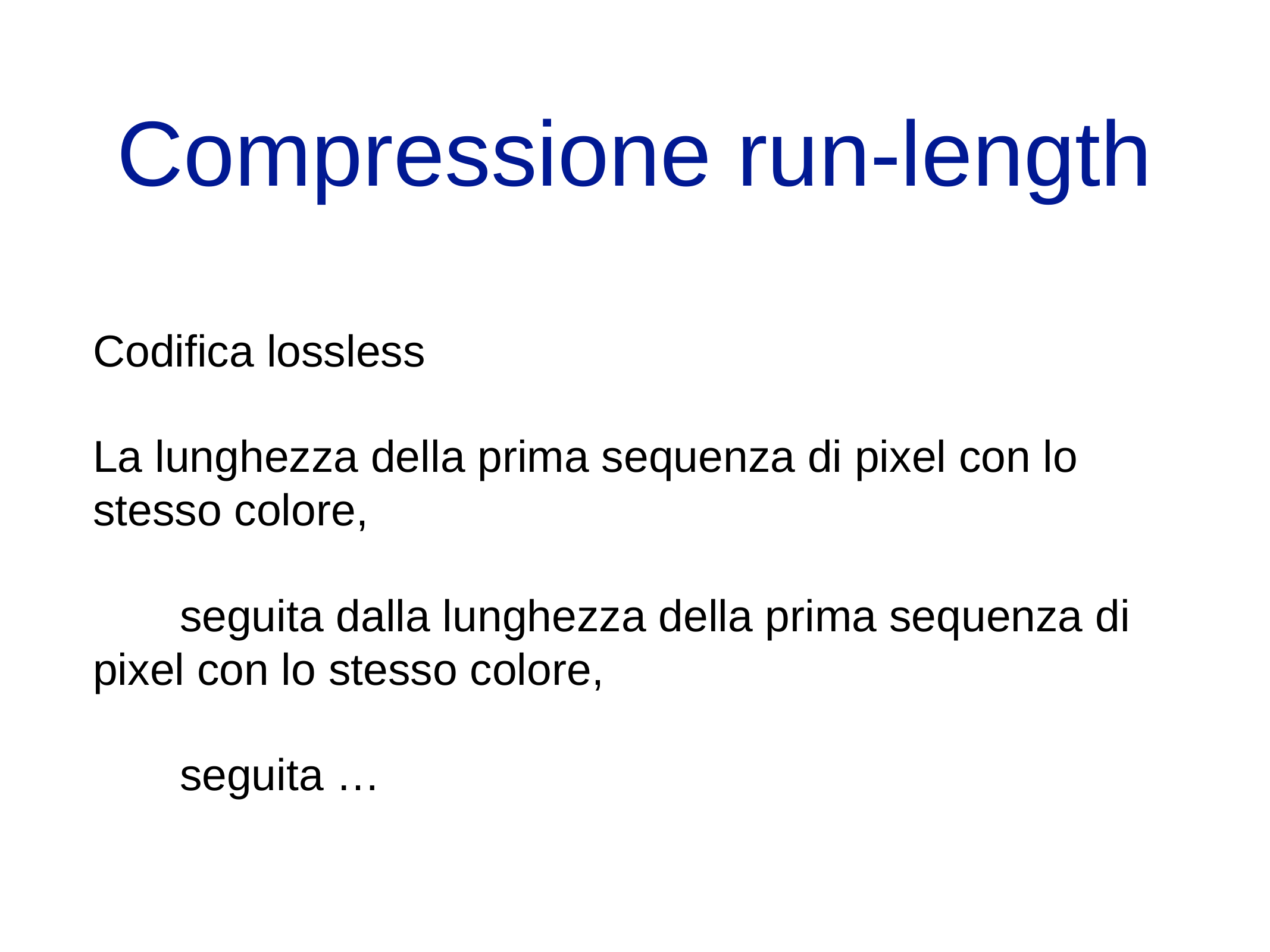

# Compressione run-length
Codifica lossless
La lunghezza della prima sequenza di pixel con lo stesso colore,
seguita dalla lunghezza della prima sequenza di pixel con lo stesso colore,
seguita …